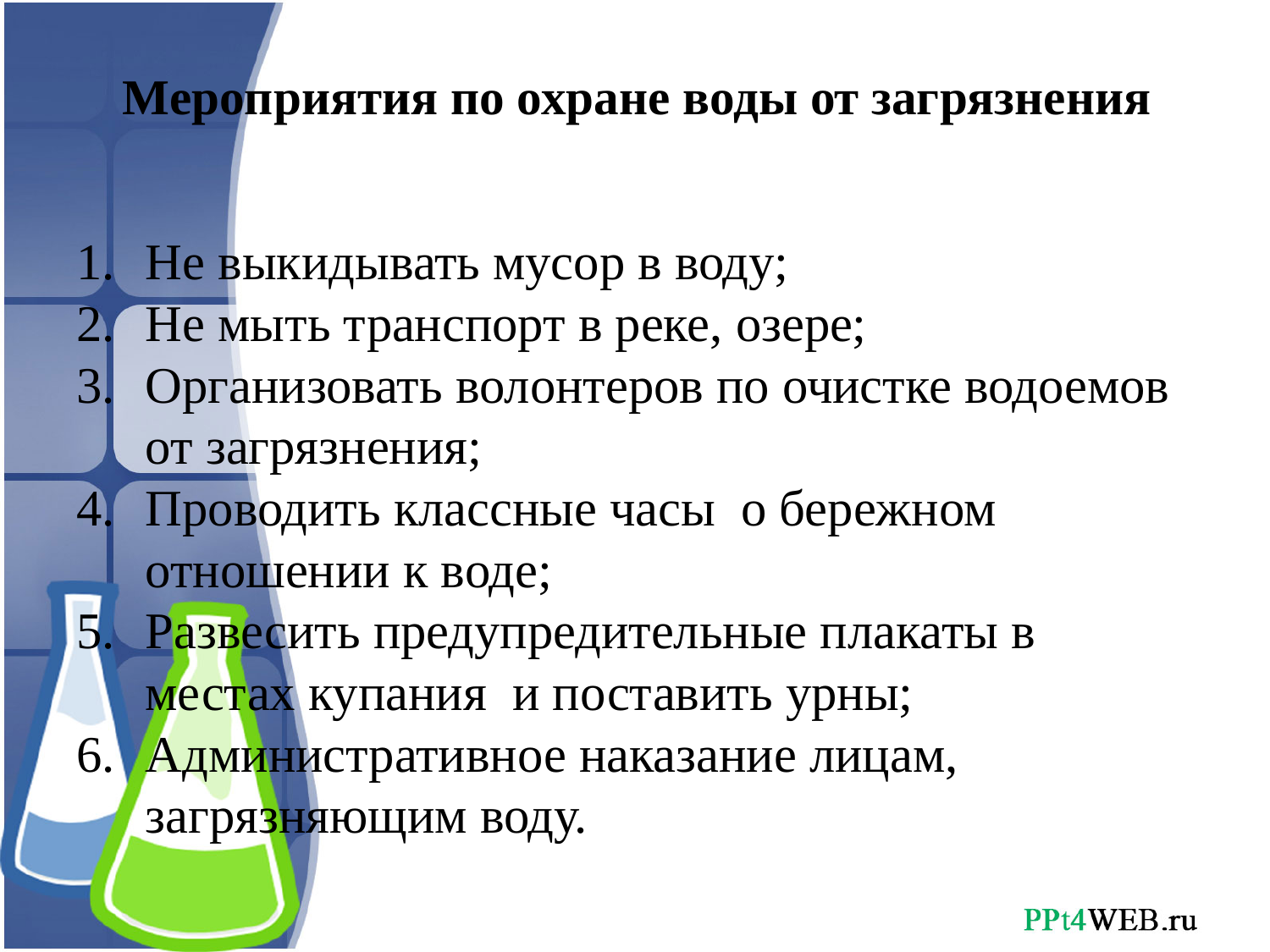

# Мероприятия по охране воды от загрязнения
Не выкидывать мусор в воду;
Не мыть транспорт в реке, озере;
Организовать волонтеров по очистке водоемов от загрязнения;
Проводить классные часы  о бережном отношении к воде;
Развесить предупредительные плакаты в местах купания  и поставить урны;
Административное наказание лицам, загрязняющим воду.